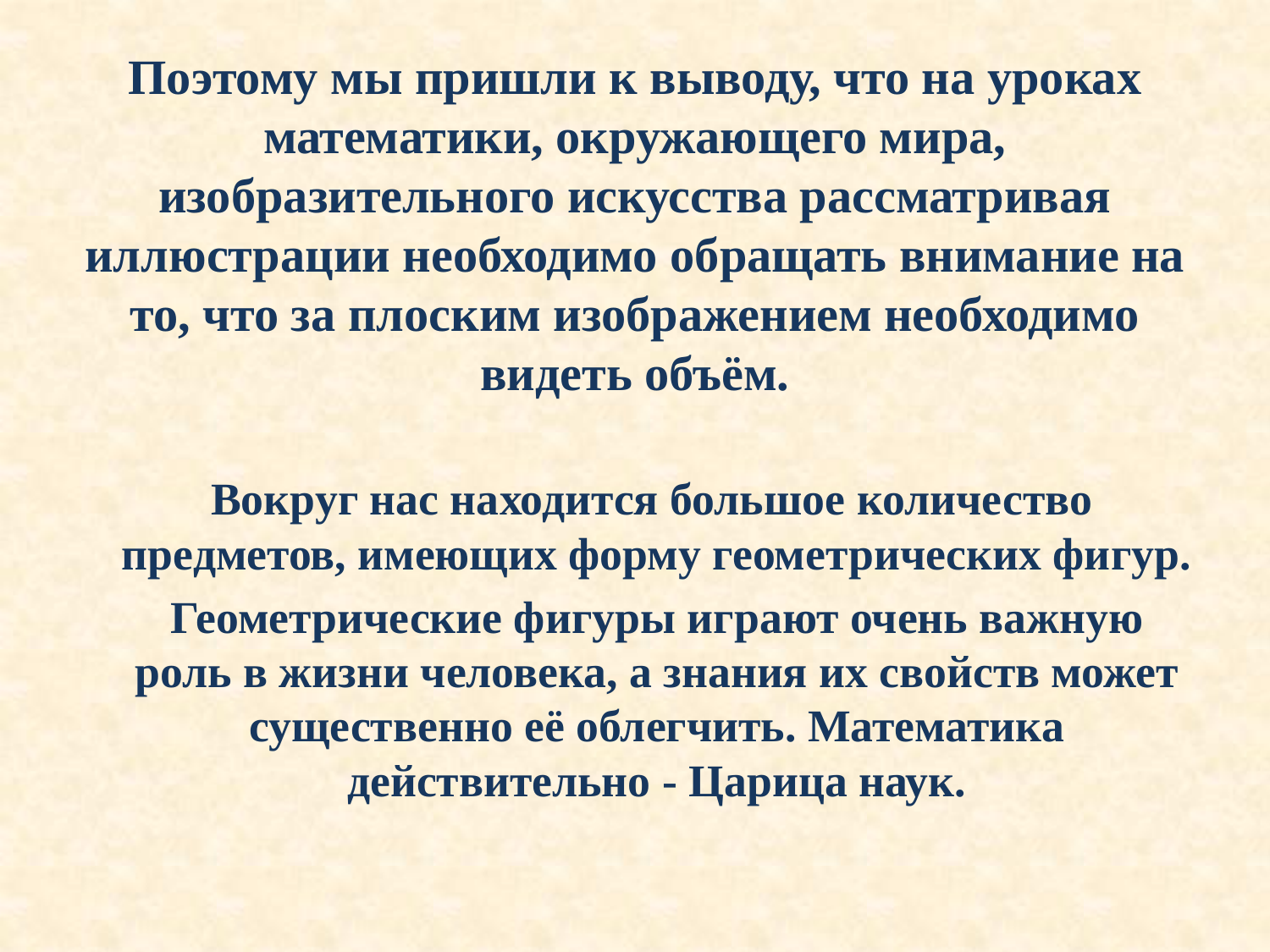

# Поэтому мы пришли к выводу, что на уроках математики, окружающего мира, изобразительного искусства рассматривая иллюстрации необходимо обращать внимание на то, что за плоским изображением необходимо видеть объём.

   Вокруг нас находится большое количество предметов, имеющих форму геометрических фигур.
    Геометрические фигуры играют очень важную роль в жизни человека, а знания их свойств может существенно её облегчить. Математика действительно - Царица наук.